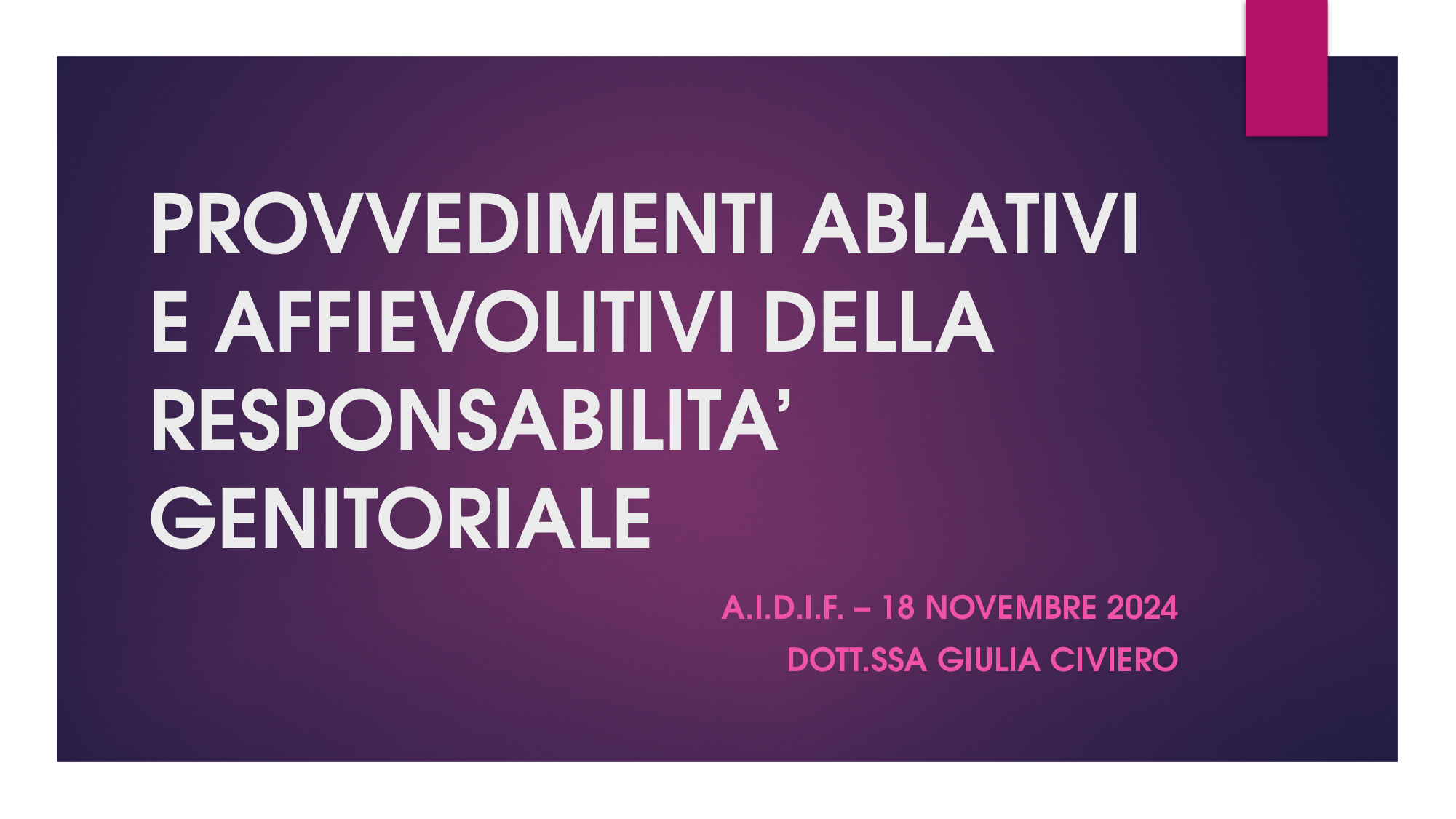

# PROVVEDIMENTI ABLATIVI E AFFIEVOLITIVI DELLA RESPONSABILITA’ GENITORIALE
A.I.D.I.F. – 18 novembre 2024
DOTT.SSA GIULIA CIVIERO